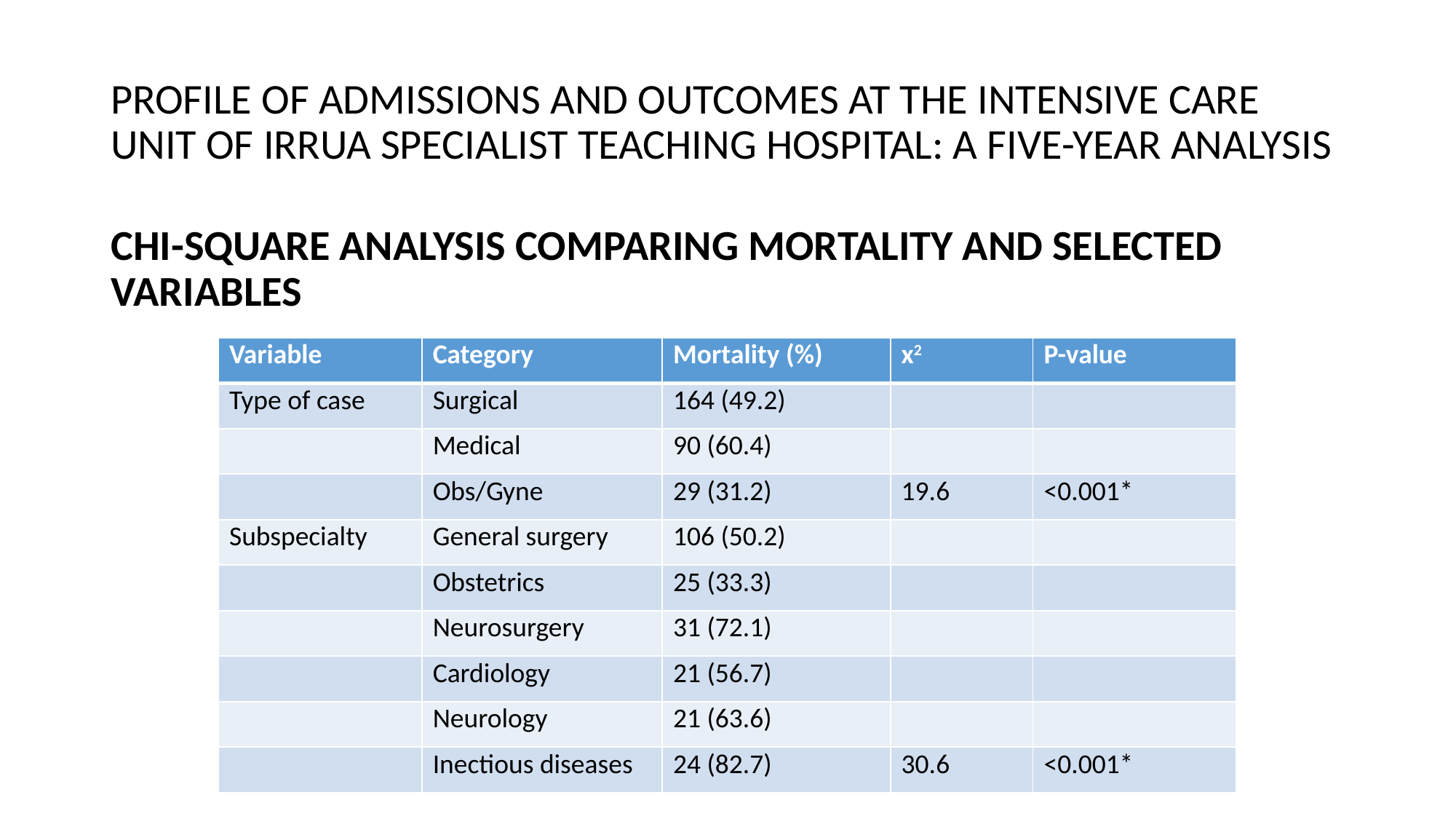

# PROFILE OF ADMISSIONS AND OUTCOMES AT THE INTENSIVE CARE UNIT OF IRRUA SPECIALIST TEACHING HOSPITAL: A FIVE-YEAR ANALYSIS
CHI-SQUARE ANALYSIS COMPARING MORTALITY AND SELECTED VARIABLES

| Variable | Category | Mortality (%) | x2 | P-value |
| --- | --- | --- | --- | --- |
| Type of case | Surgical | 164 (49.2) |  |  |
|  | Medical | 90 (60.4) |  |  |
|  | Obs/Gyne | 29 (31.2) | 19.6 | <0.001\* |
| Subspecialty | General surgery | 106 (50.2) |  |  |
|  | Obstetrics | 25 (33.3) |  |  |
|  | Neurosurgery | 31 (72.1) |  |  |
|  | Cardiology | 21 (56.7) |  |  |
|  | Neurology | 21 (63.6) |  |  |
|  | Inectious diseases | 24 (82.7) | 30.6 | <0.001\* |